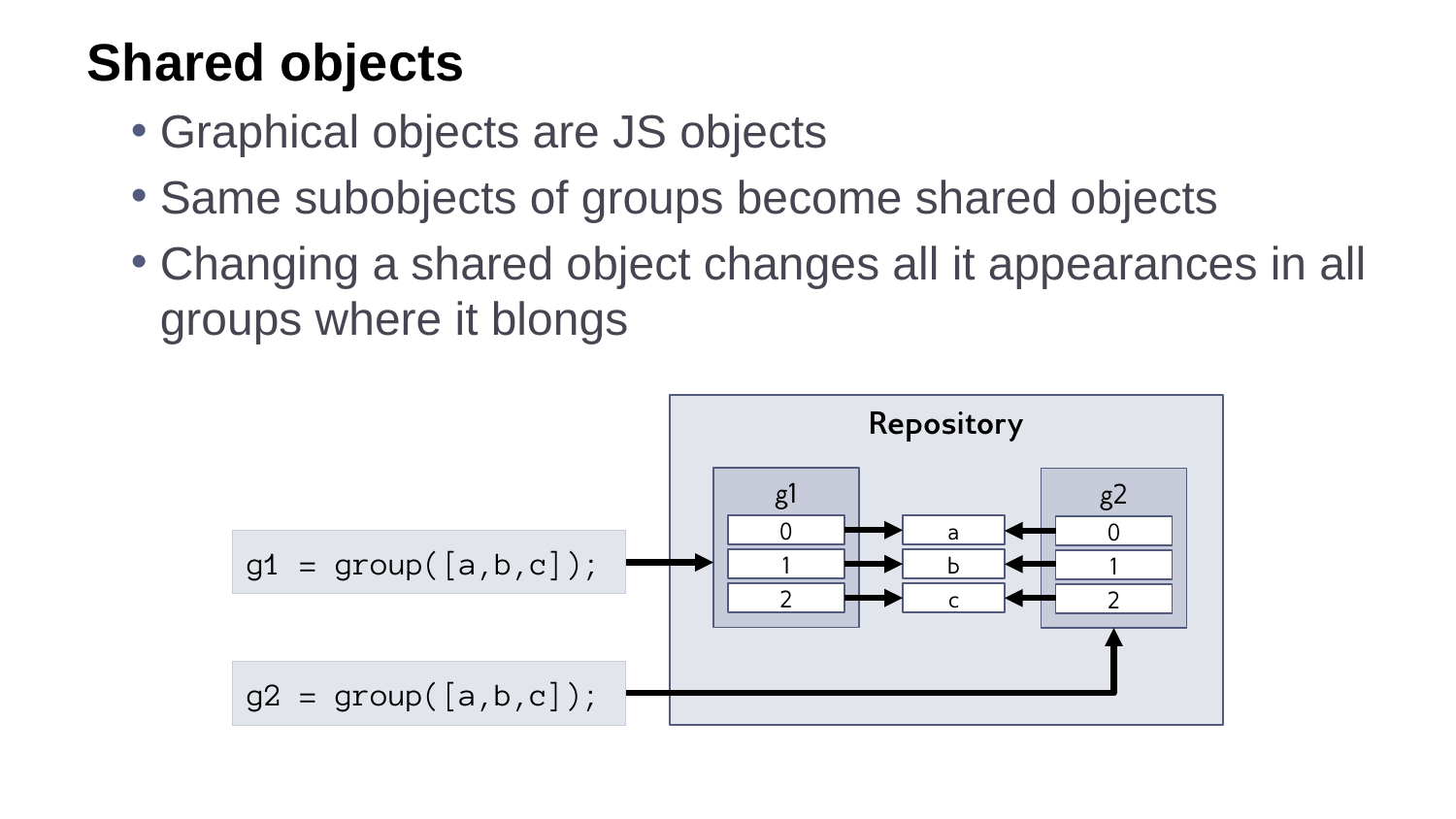

Shared objects
Graphical objects are JS objects
Same subobjects of groups become shared objects
Changing a shared object changes all it appearances in all groups where it blongs
Repository
g1
g2
0
a
0
g1 = group([a,b,c]);
b
1
1
2
c
2
g2 = group([a,b,c]);